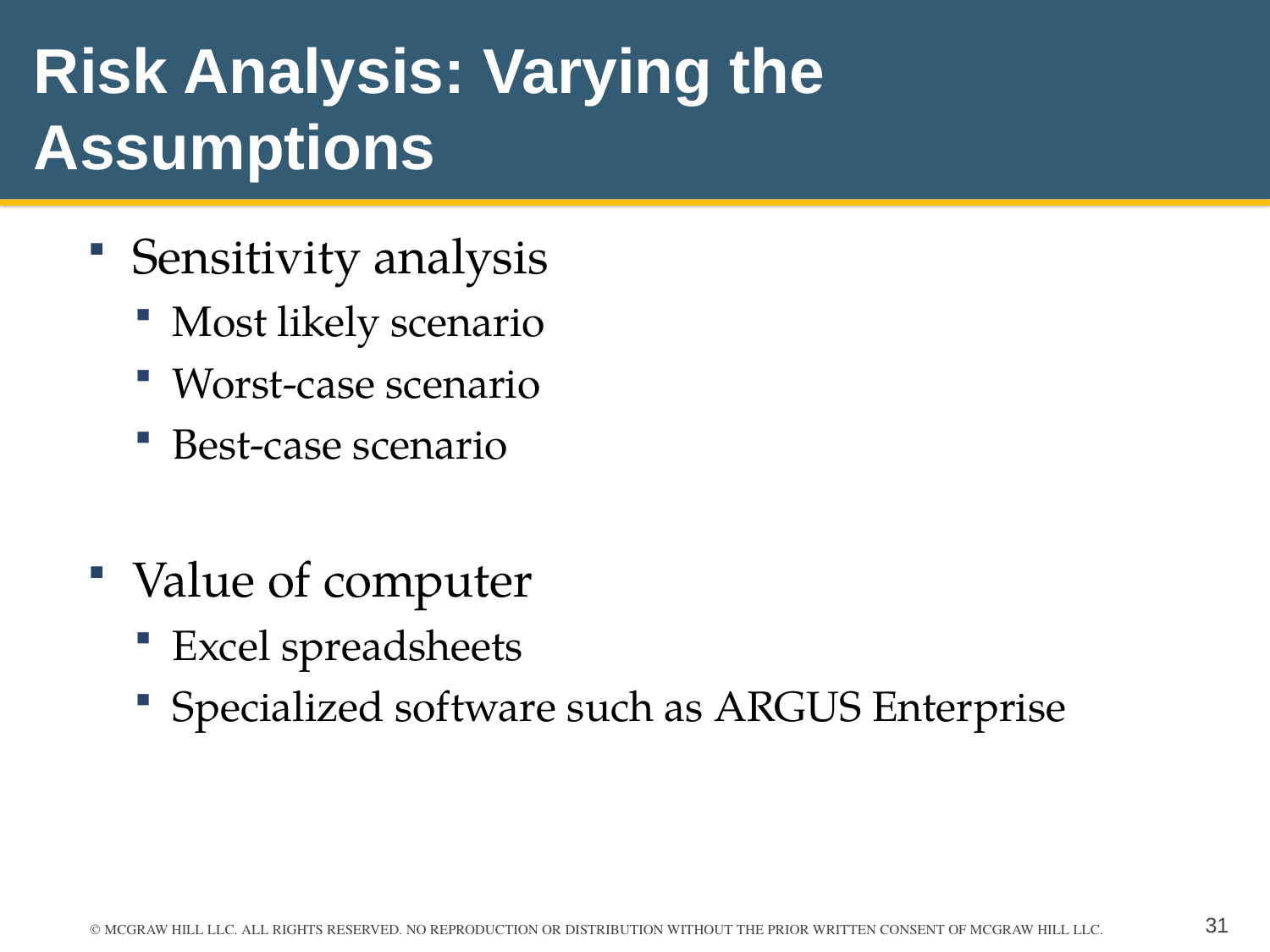

# Risk Analysis: Varying the Assumptions
Sensitivity analysis
Most likely scenario
Worst-case scenario
Best-case scenario

Value of computer
Excel spreadsheets
Specialized software such as ARGUS Enterprise
© MCGRAW HILL LLC. ALL RIGHTS RESERVED. NO REPRODUCTION OR DISTRIBUTION WITHOUT THE PRIOR WRITTEN CONSENT OF MCGRAW HILL LLC.
31